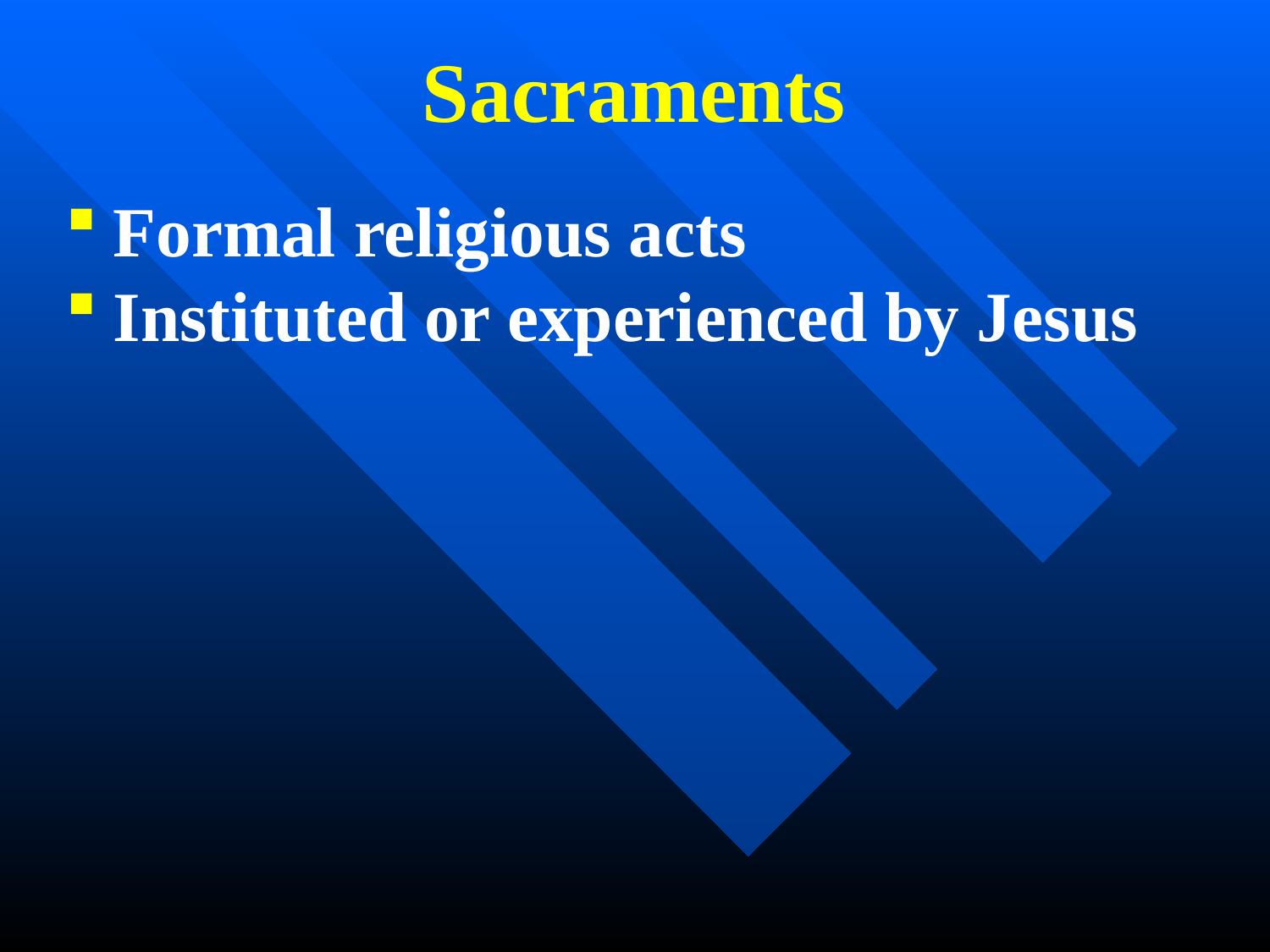

# Sacraments
Formal religious acts
Instituted or experienced by Jesus